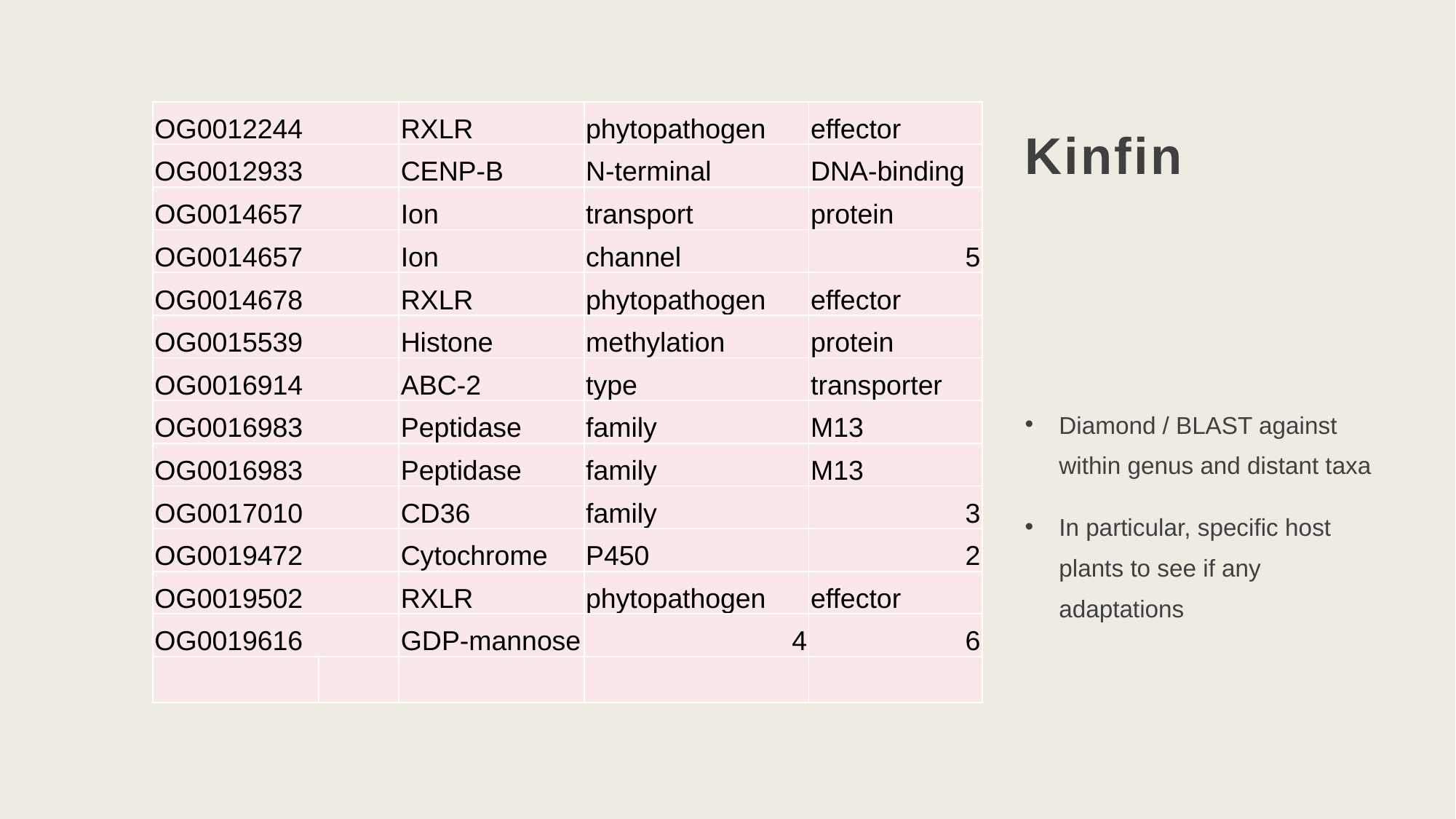

# Kinfin
| OG0012244 |  | RXLR | phytopathogen | effector |
| --- | --- | --- | --- | --- |
| OG0012933 |  | CENP-B | N-terminal | DNA-binding |
| OG0014657 |  | Ion | transport | protein |
| OG0014657 |  | Ion | channel | 5 |
| OG0014678 |  | RXLR | phytopathogen | effector |
| OG0015539 |  | Histone | methylation | protein |
| OG0016914 |  | ABC-2 | type | transporter |
| OG0016983 |  | Peptidase | family | M13 |
| OG0016983 |  | Peptidase | family | M13 |
| OG0017010 |  | CD36 | family | 3 |
| OG0019472 |  | Cytochrome | P450 | 2 |
| OG0019502 |  | RXLR | phytopathogen | effector |
| OG0019616 |  | GDP-mannose | 4 | 6 |
|  |  |  |  |  |
Diamond / BLAST against within genus and distant taxa
In particular, specific host plants to see if any adaptations